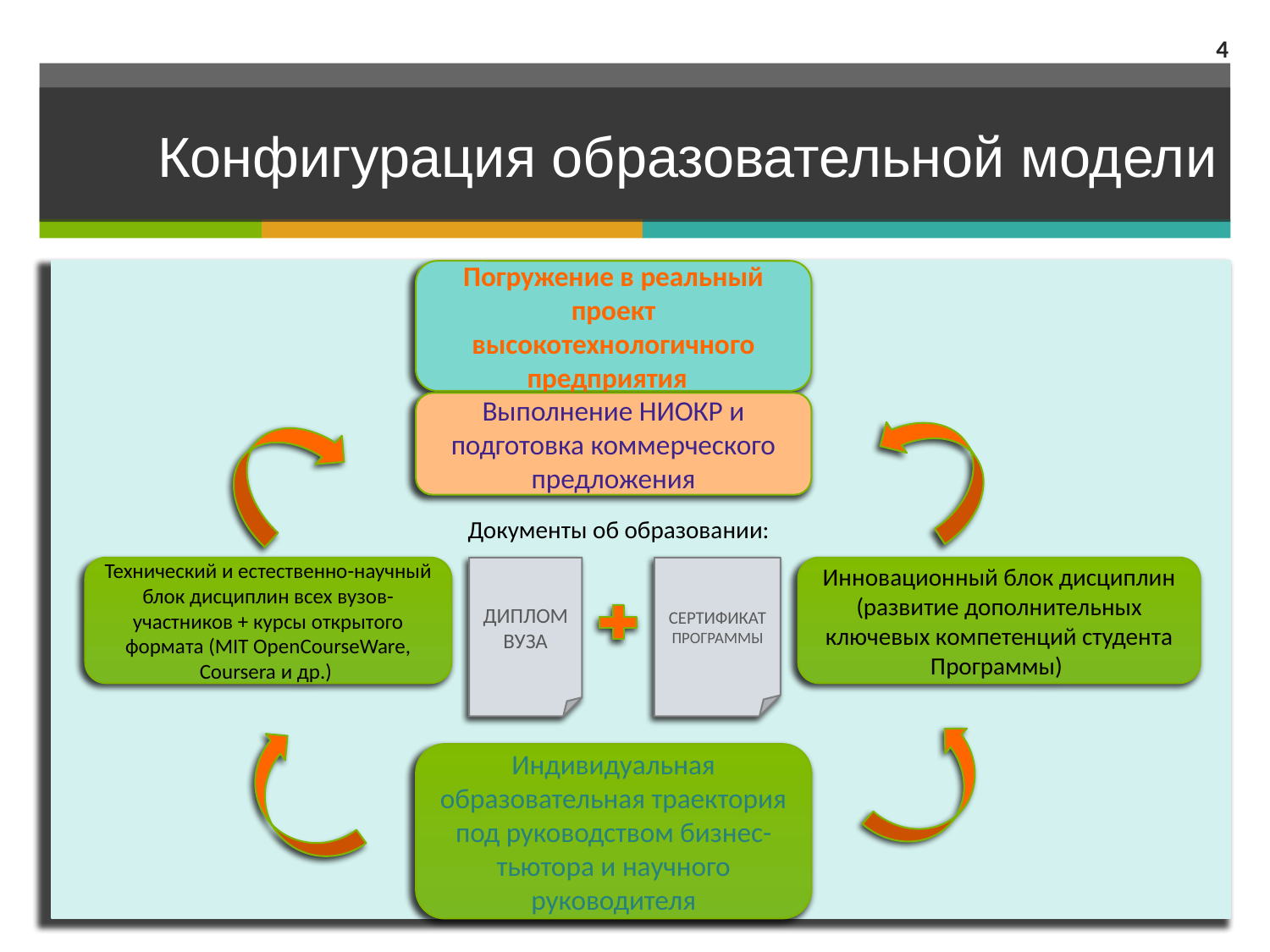

4
# Конфигурация образовательной модели

Погружение в реальный проект высокотехнологичного предприятия
Выполнение НИОКР и подготовка коммерческого предложения

Документы об образовании:
Технический и естественно-научный блок дисциплин всех вузов-участников + курсы открытого формата (MIT OpenCourseWare, Coursera и др.)
СЕРТИФИКАТ ПРОГРАММЫ
Инновационный блок дисциплин (развитие дополнительных ключевых компетенций студента Программы)
ДИПЛОМ ВУЗА

Индивидуальная образовательная траектория под руководством бизнес-тьютора и научного руководителя